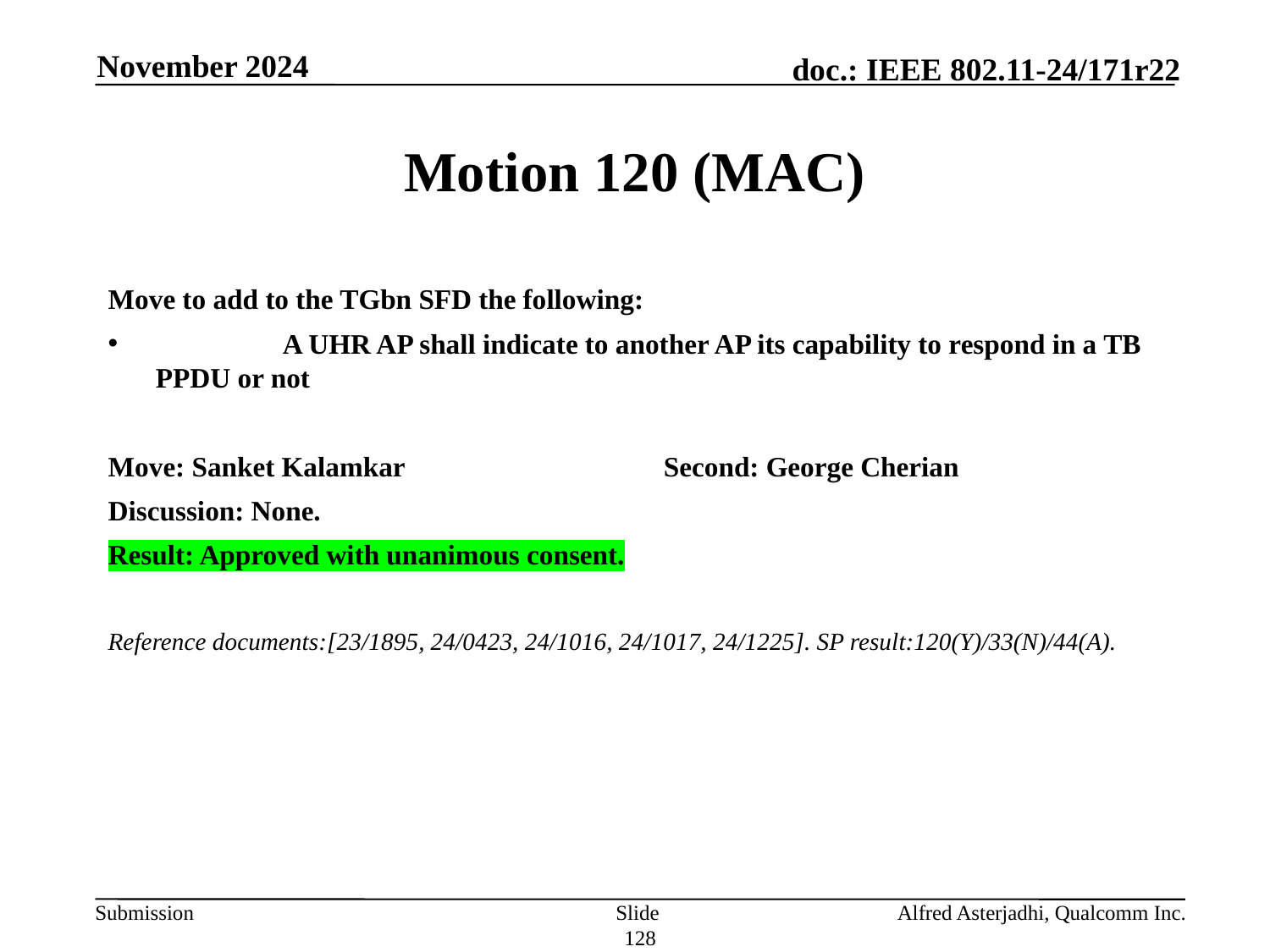

November 2024
# Motion 120 (MAC)
Move to add to the TGbn SFD the following:
	A UHR AP shall indicate to another AP its capability to respond in a TB PPDU or not

Move: Sanket Kalamkar 		Second: George Cherian
Discussion: None.
Result: Approved with unanimous consent.

Reference documents:[23/1895, 24/0423, 24/1016, 24/1017, 24/1225]. SP result:120(Y)/33(N)/44(A).

Slide 128
Alfred Asterjadhi, Qualcomm Inc.